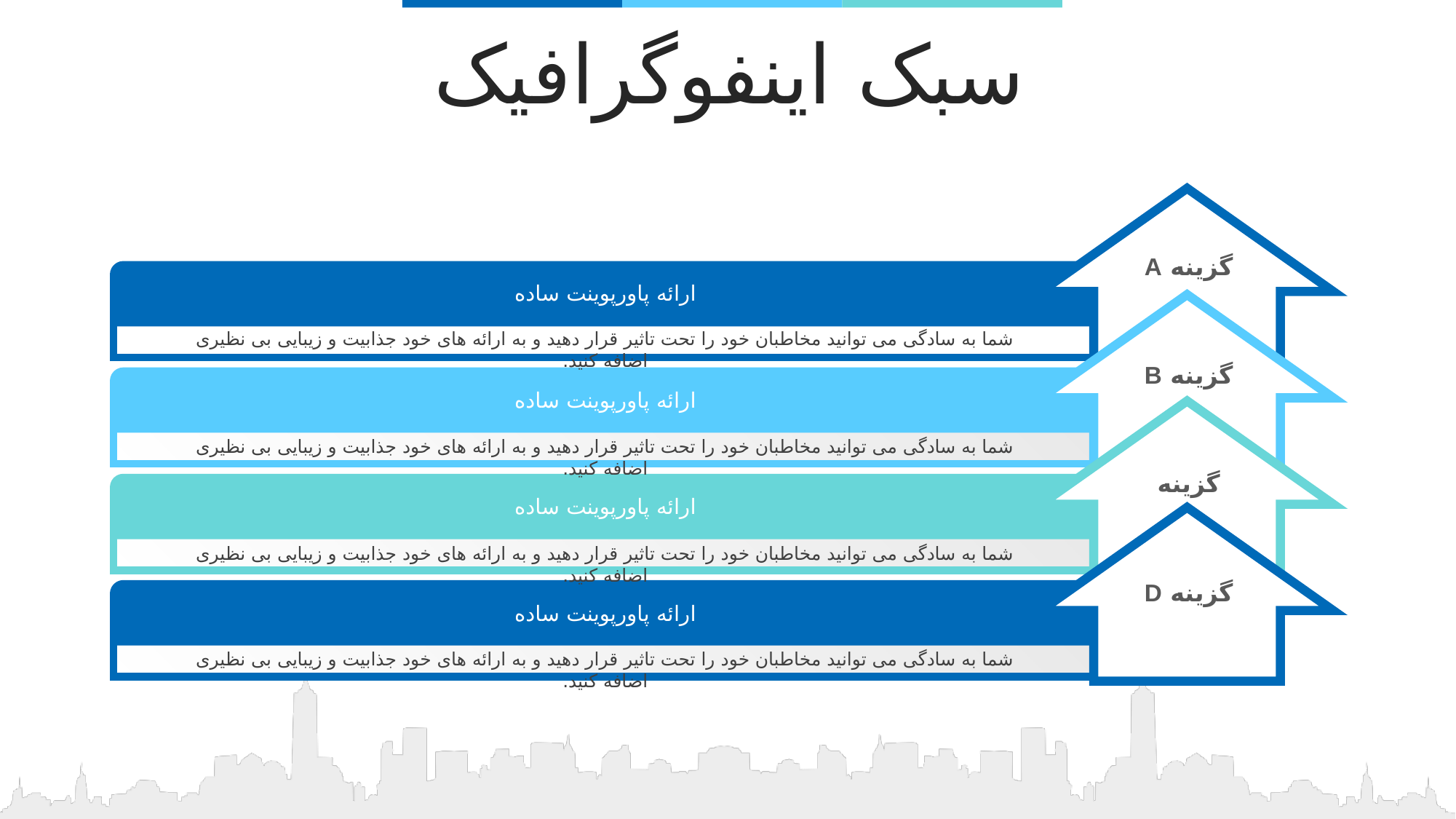

سبک اینفوگرافیک

گزینه A

ارائه پاورپوینت ساده
شما به سادگی می توانید مخاطبان خود را تحت تاثیر قرار دهید و به ارائه های خود جذابیت و زیبایی بی نظیری اضافه کنید.

گزینه B

ارائه پاورپوینت ساده
شما به سادگی می توانید مخاطبان خود را تحت تاثیر قرار دهید و به ارائه های خود جذابیت و زیبایی بی نظیری اضافه کنید.

گزینه

ارائه پاورپوینت ساده
شما به سادگی می توانید مخاطبان خود را تحت تاثیر قرار دهید و به ارائه های خود جذابیت و زیبایی بی نظیری اضافه کنید.
گزینه D

ارائه پاورپوینت ساده
شما به سادگی می توانید مخاطبان خود را تحت تاثیر قرار دهید و به ارائه های خود جذابیت و زیبایی بی نظیری اضافه کنید.